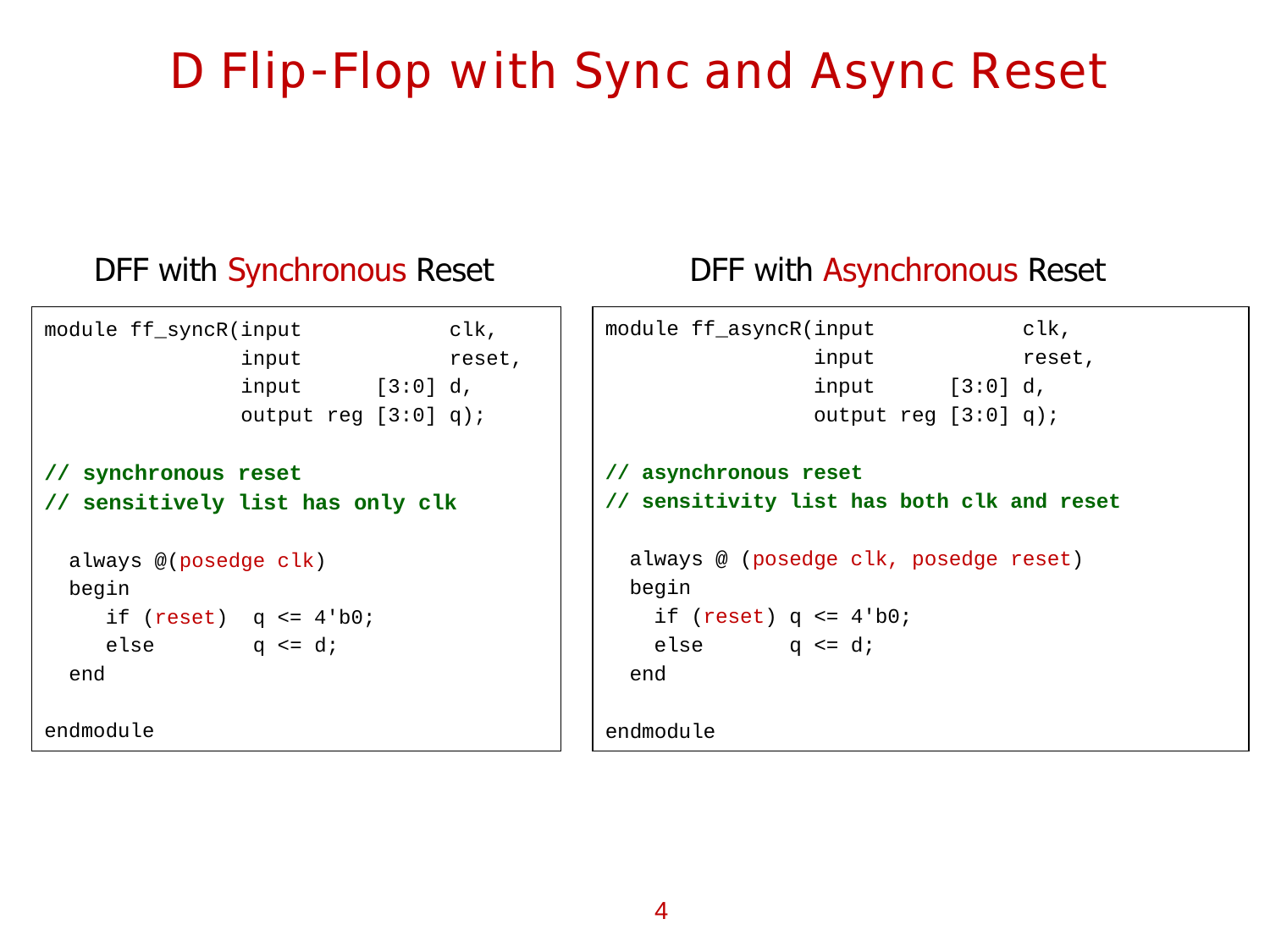

# D Flip-Flop with Sync and Async Reset
DFF with Synchronous Reset
DFF with Asynchronous Reset
module ff_syncR(input            clk,
                input            reset,
                input      [3:0] d,
                output reg [3:0] q);

// synchronous reset
// sensitively list has only clk

  always @(posedge clk)
  begin
     if (reset)  q <= 4'b0;
     else        q <= d;
  end

endmodule
module ff_asyncR(input            clk,
                 input            reset,
                 input      [3:0] d,
                 output reg [3:0] q);

// asynchronous reset
// sensitivity list has both clk and reset

  always @ (posedge clk, posedge reset)
  begin
    if (reset) q <= 4'b0;
    else       q <= d;
  end

endmodule
4